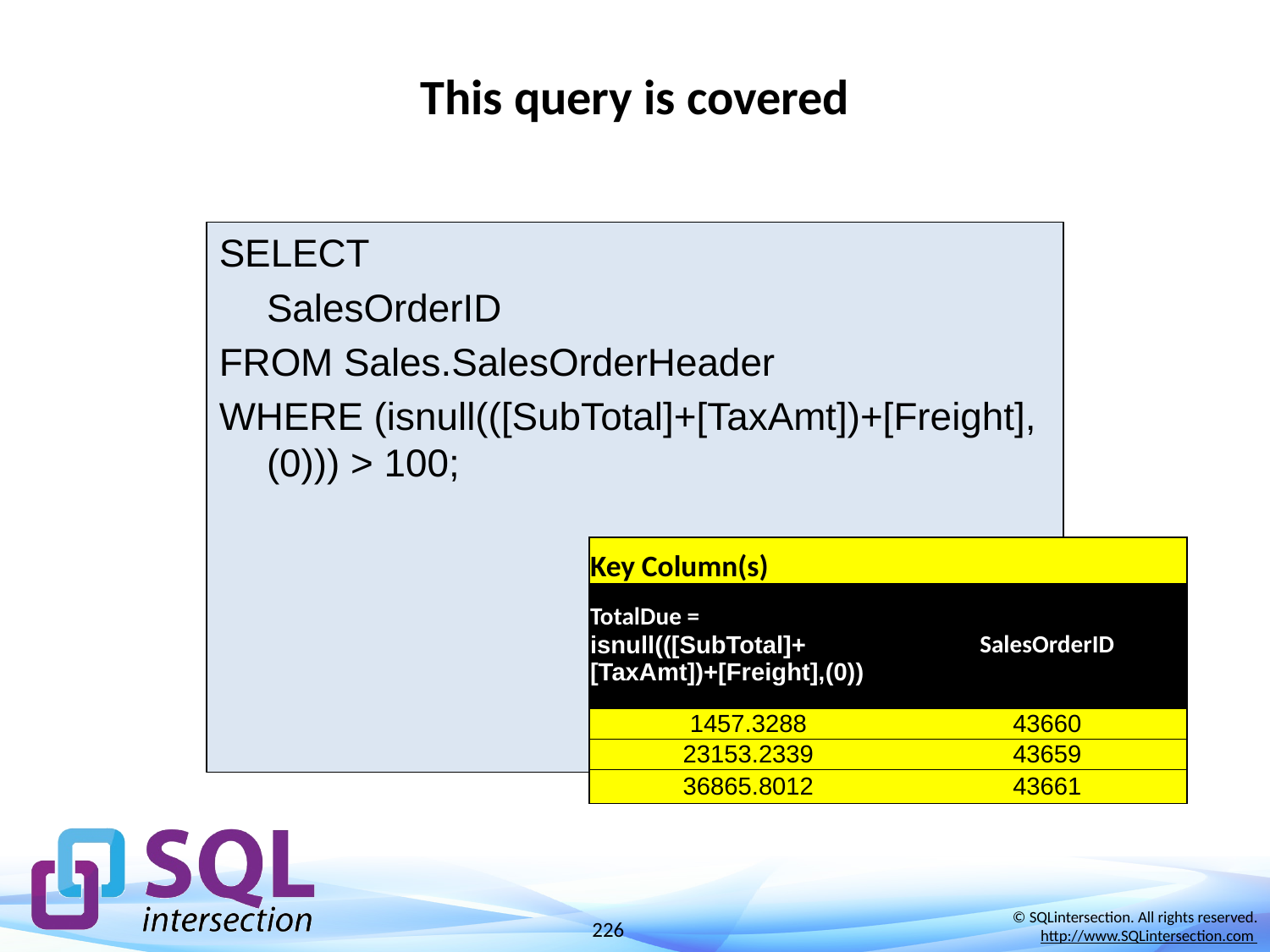

# This query is covered
SELECT
	SalesOrderID
FROM Sales.SalesOrderHeader
WHERE (isnull(([SubTotal]+[TaxAmt])+[Freight],(0))) > 100;

| Key Column(s) |  |
| --- | --- |
| TotalDue = isnull(([SubTotal]+[TaxAmt])+[Freight],(0)) | SalesOrderID |
| 1457.3288 | 43660 |
| 23153.2339 | 43659 |
| 36865.8012 | 43661 |